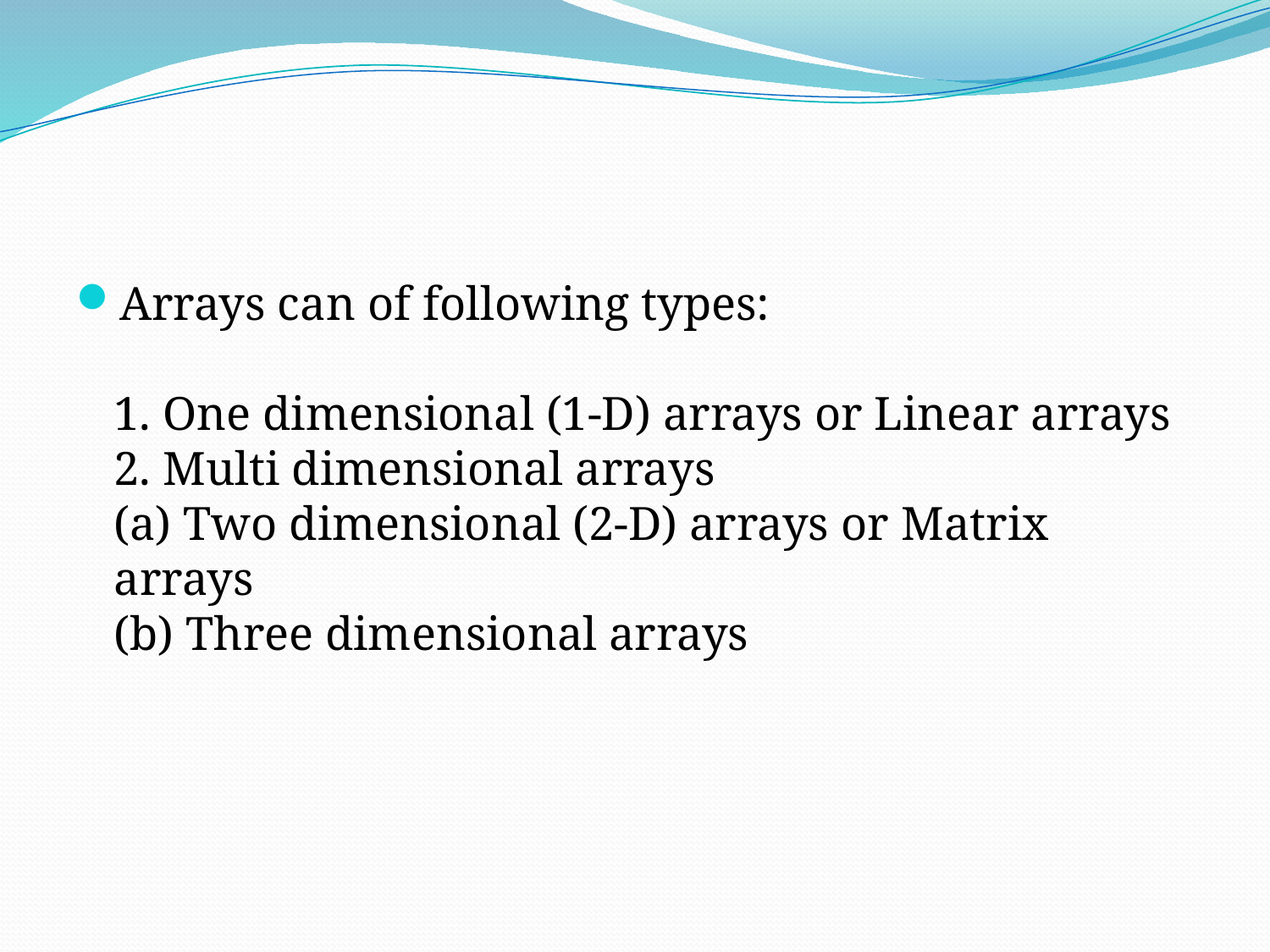

#
Arrays can of following types:
1. One dimensional (1-D) arrays or Linear arrays
2. Multi dimensional arrays
(a) Two dimensional (2-D) arrays or Matrix arrays
(b) Three dimensional arrays